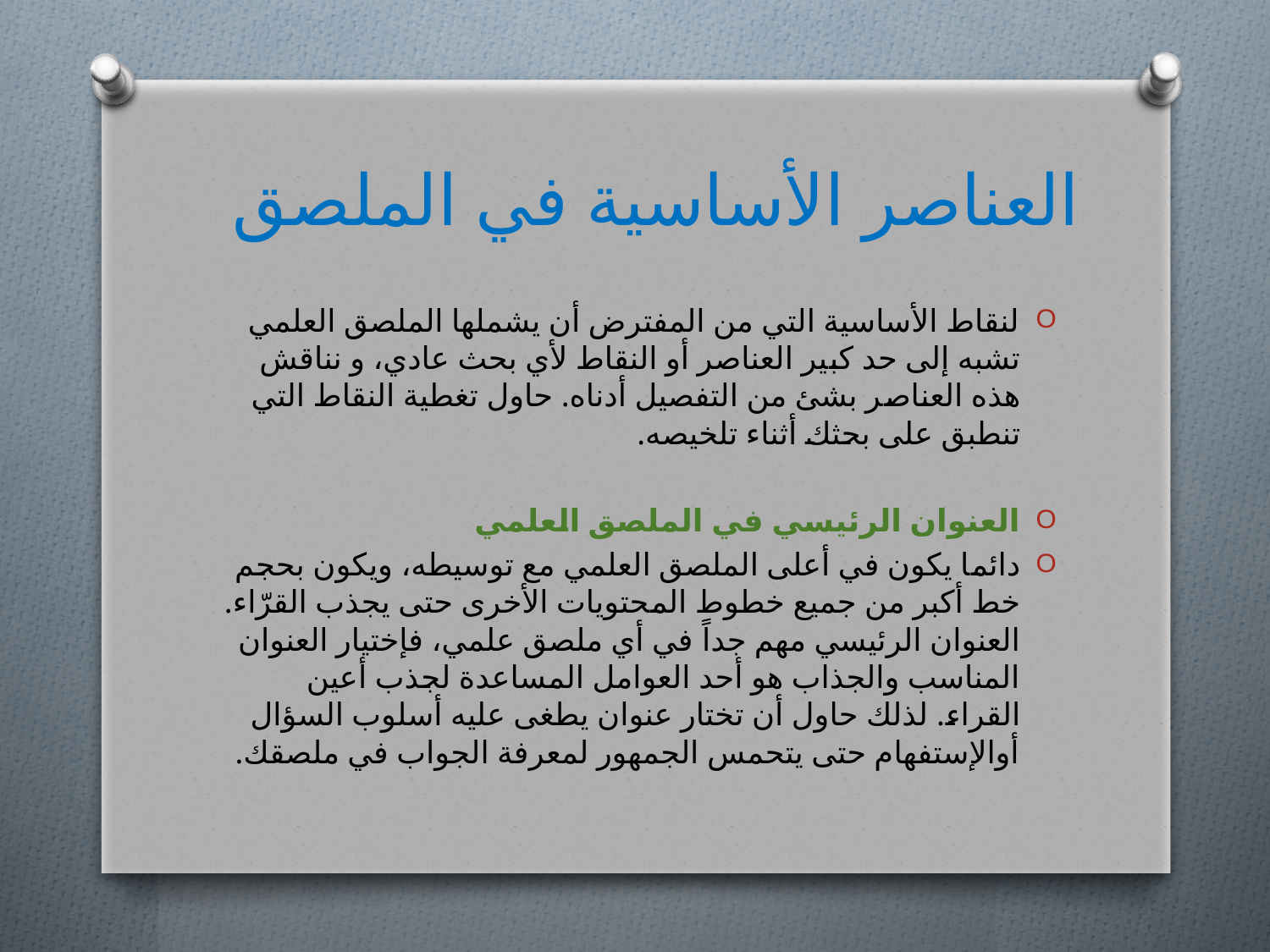

# العناصر الأساسية في الملصق
لنقاط الأساسية التي من المفترض أن يشملها الملصق العلمي تشبه إلى حد كبير العناصر أو النقاط لأي بحث عادي، و نناقش هذه العناصر بشئ من التفصيل أدناه. حاول تغطية النقاط التي تنطبق على بحثك أثناء تلخيصه.

العنوان الرئيسي في الملصق العلمي
دائما يكون في أعلى الملصق العلمي مع توسيطه، ويكون بحجم خط أكبر من جميع خطوط المحتويات الأخرى حتى يجذب القرّاء. العنوان الرئيسي مهم جداً في أي ملصق علمي، فإختيار العنوان المناسب والجذاب هو أحد العوامل المساعدة لجذب أعين القراء. لذلك حاول أن تختار عنوان يطغى عليه أسلوب السؤال أوالإستفهام حتى يتحمس الجمهور لمعرفة الجواب في ملصقك.